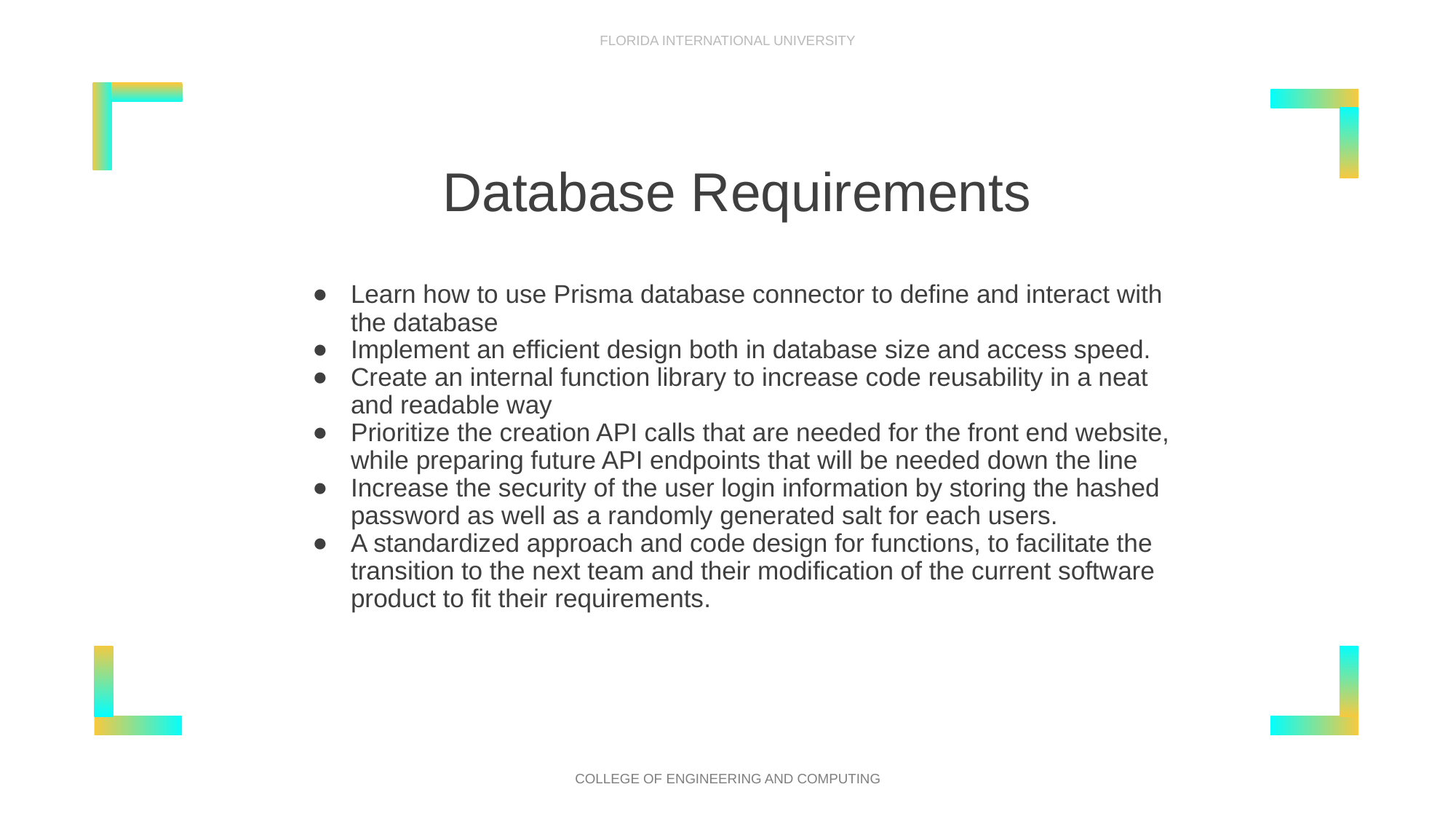

# Database Requirements
Learn how to use Prisma database connector to define and interact with the database
Implement an efficient design both in database size and access speed.
Create an internal function library to increase code reusability in a neat and readable way
Prioritize the creation API calls that are needed for the front end website, while preparing future API endpoints that will be needed down the line
Increase the security of the user login information by storing the hashed password as well as a randomly generated salt for each users.
A standardized approach and code design for functions, to facilitate the transition to the next team and their modification of the current software product to fit their requirements.